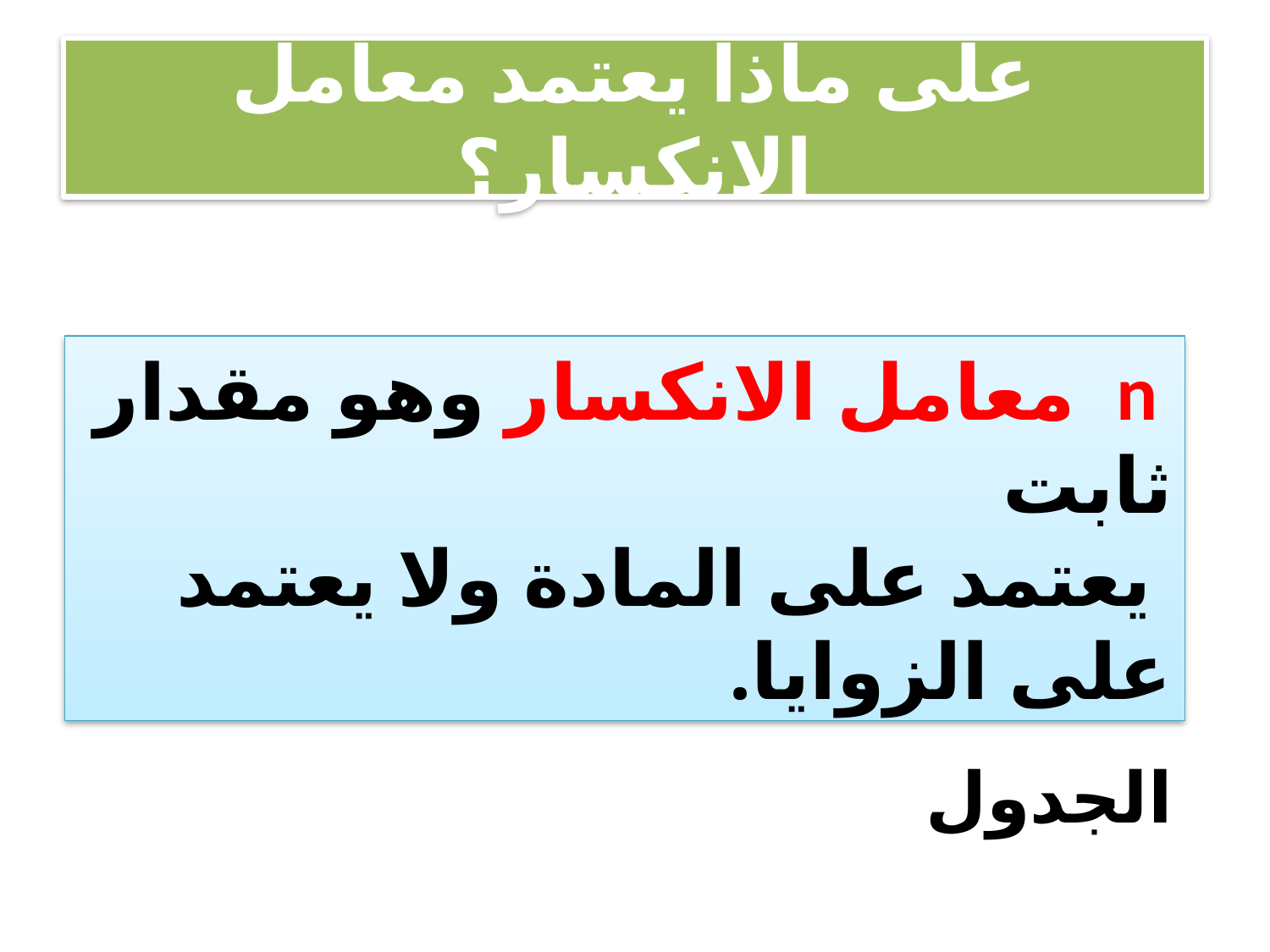

# على ماذا يعتمد معامل الانكسار؟
 n  معامل الانكسار وهو مقدار ثابت
 يعتمد على المادة ولا يعتمد على الزوايا.
الجدول